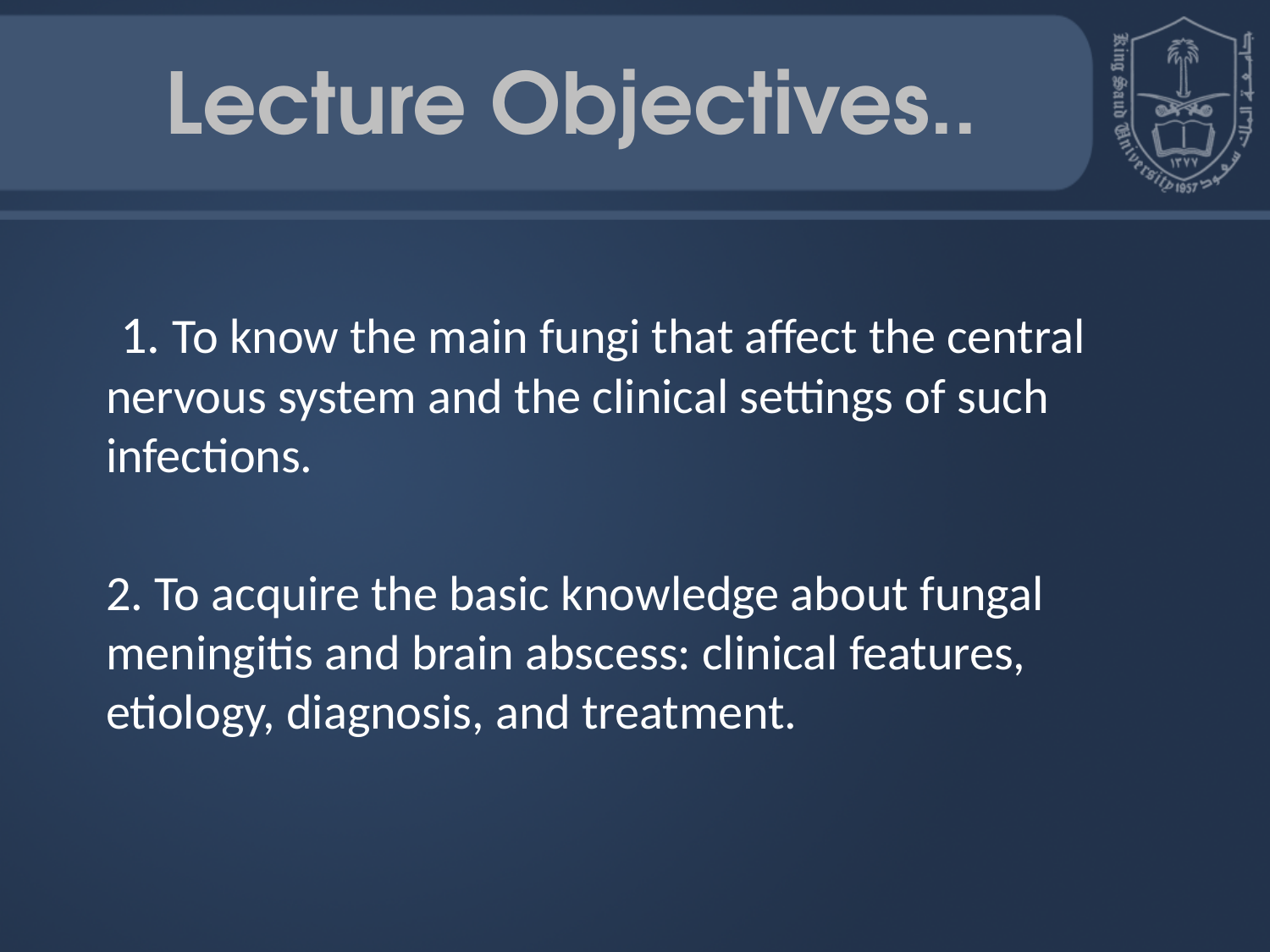

Lecture Objectives..
 1. To know the main fungi that affect the central nervous system and the clinical settings of such infections.

2. To acquire the basic knowledge about fungal meningitis and brain abscess: clinical features, etiology, diagnosis, and treatment.